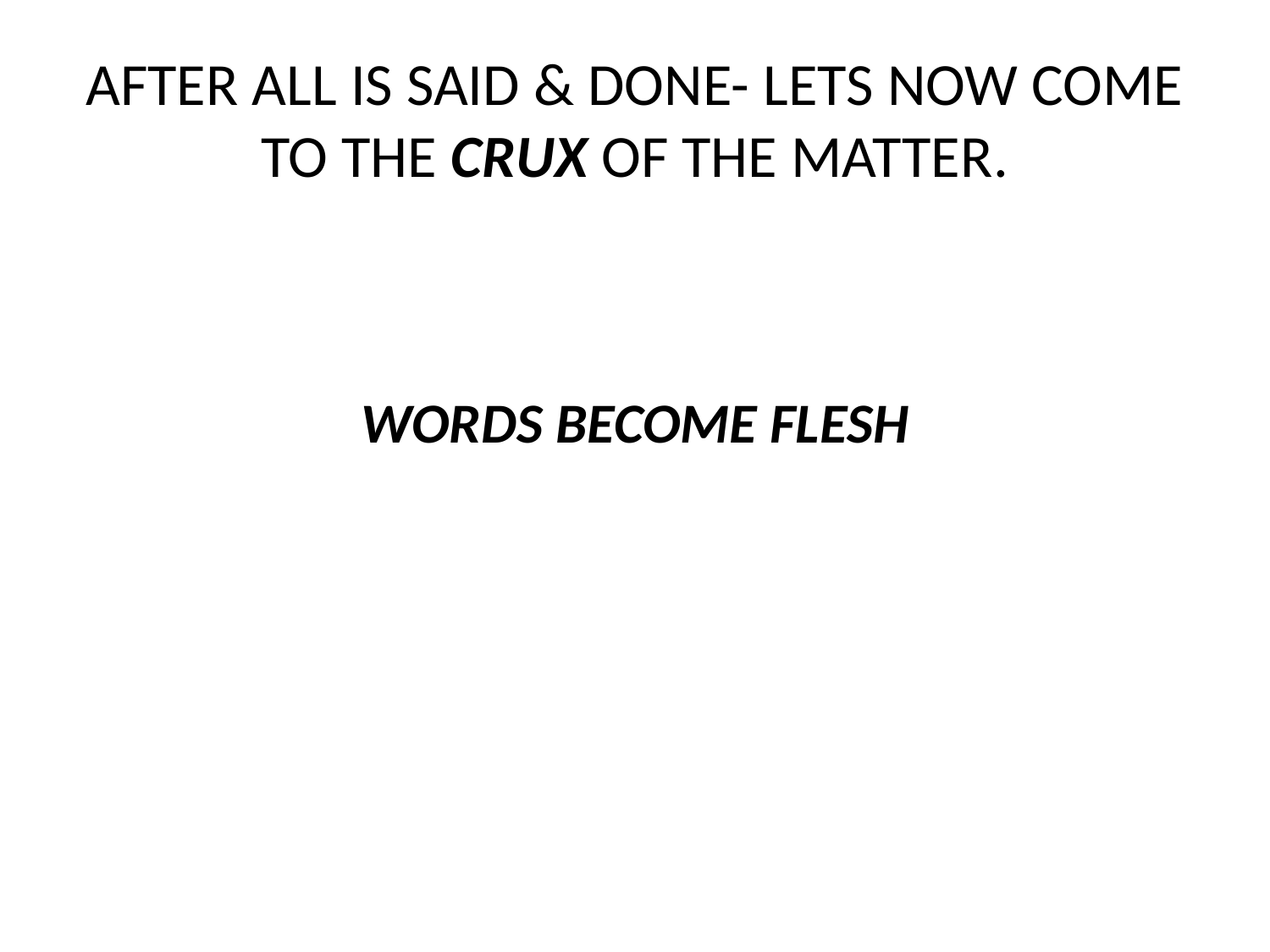

# AFTER ALL IS SAID & DONE- LETS NOW COME TO THE CRUX OF THE MATTER.

WORDS BECOME FLESH